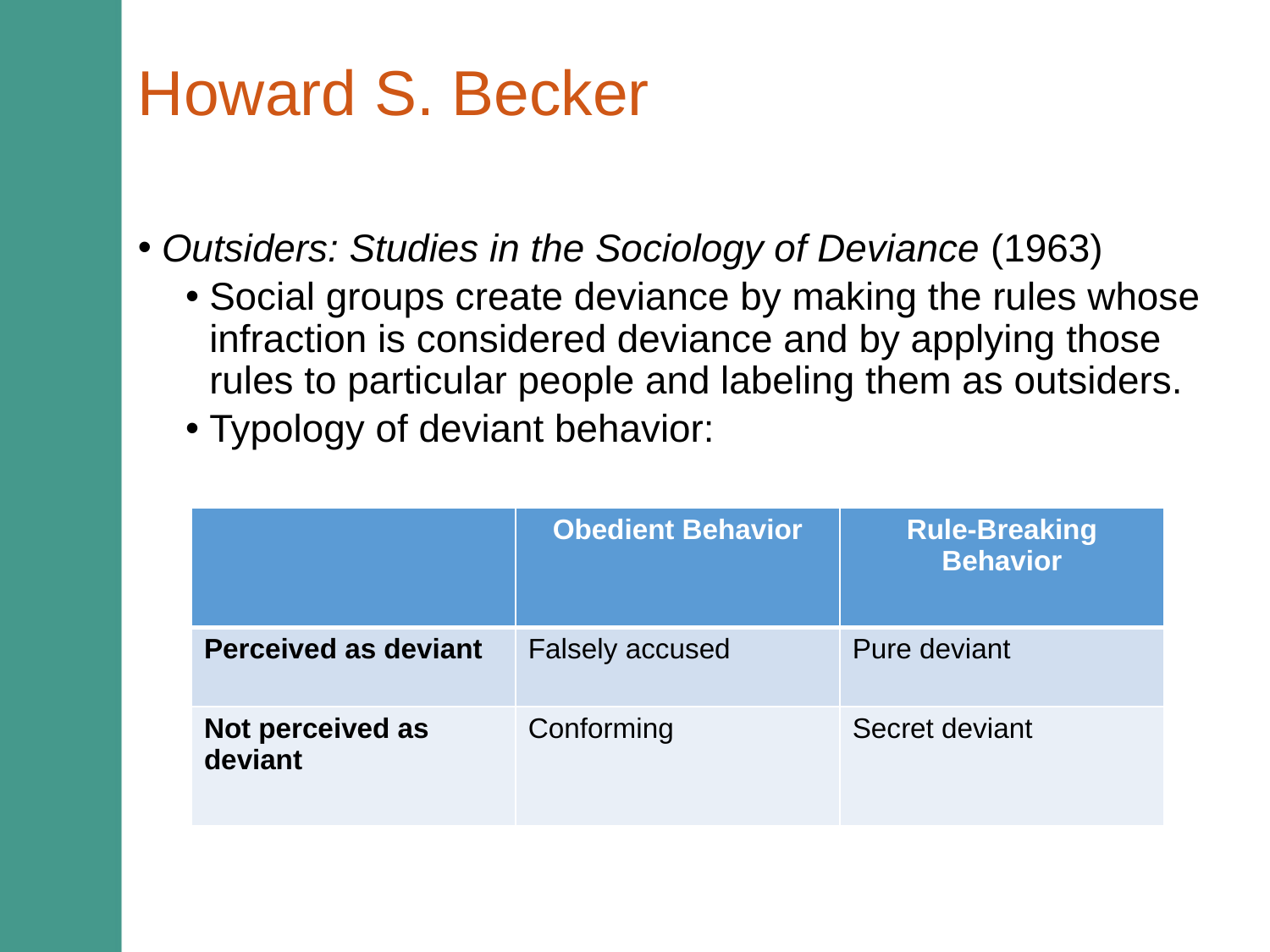

# Howard S. Becker
Outsiders: Studies in the Sociology of Deviance (1963)
Social groups create deviance by making the rules whose infraction is considered deviance and by applying those rules to particular people and labeling them as outsiders.
Typology of deviant behavior:

|  | Obedient Behavior | Rule-Breaking Behavior |
| --- | --- | --- |
| Perceived as deviant | Falsely accused | Pure deviant |
| Not perceived as deviant | Conforming | Secret deviant |